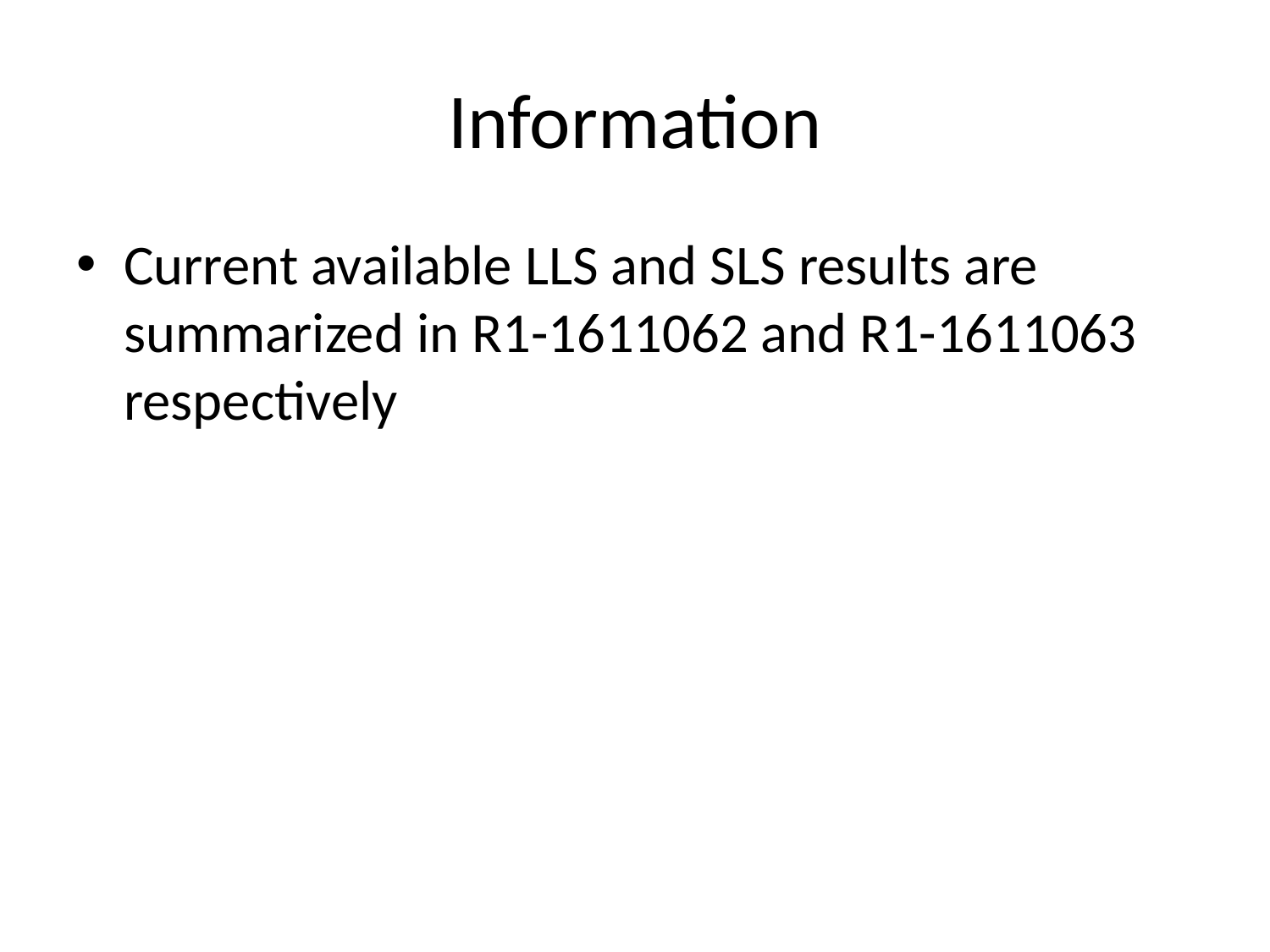

# Information
Current available LLS and SLS results are summarized in R1-1611062 and R1-1611063 respectively